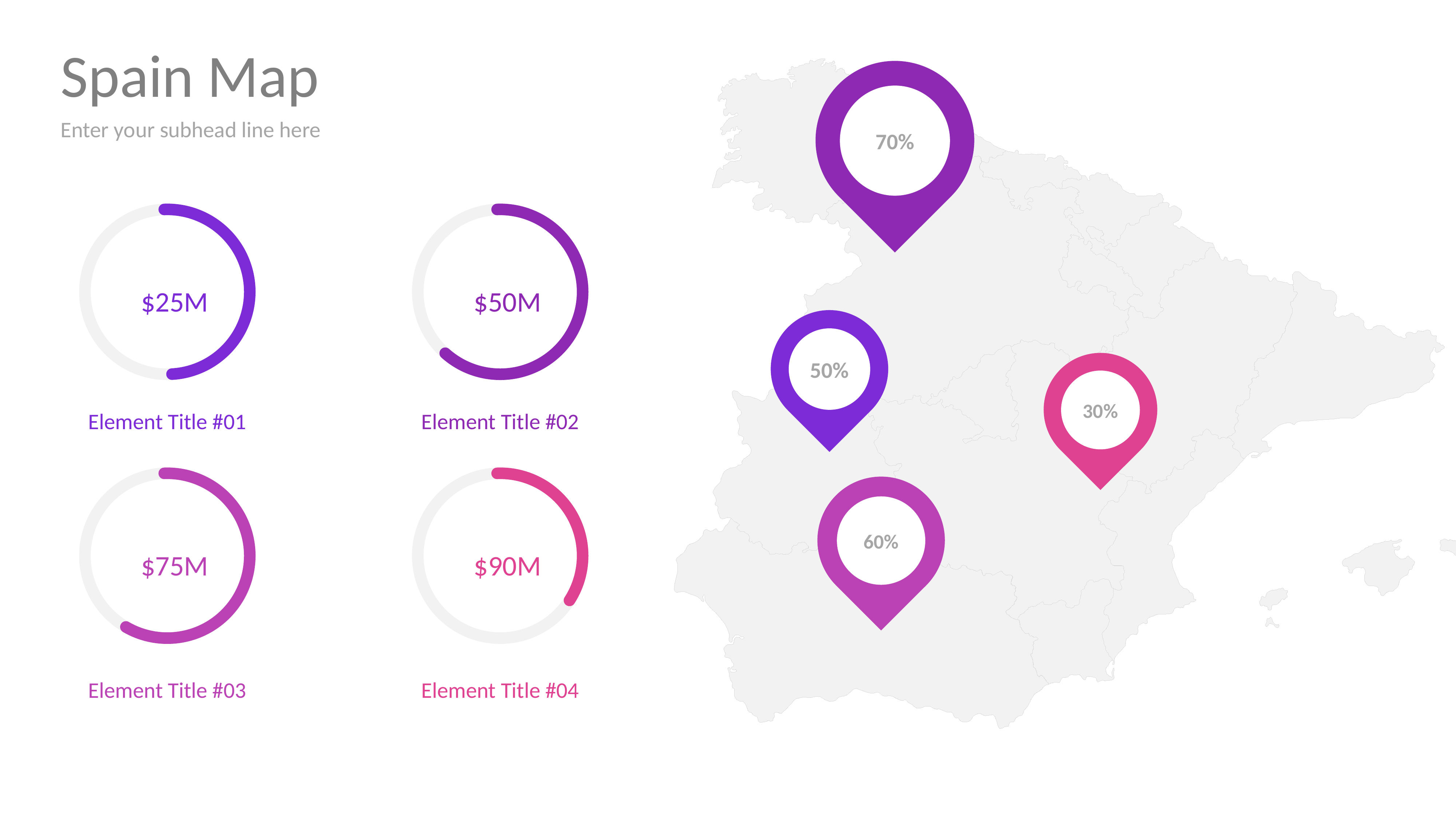

# Spain Map

70%
Enter your subhead line here

$25M

$50M

50%

30%
Element Title #01
Element Title #02

$75M

$90M

60%
Element Title #03
Element Title #04